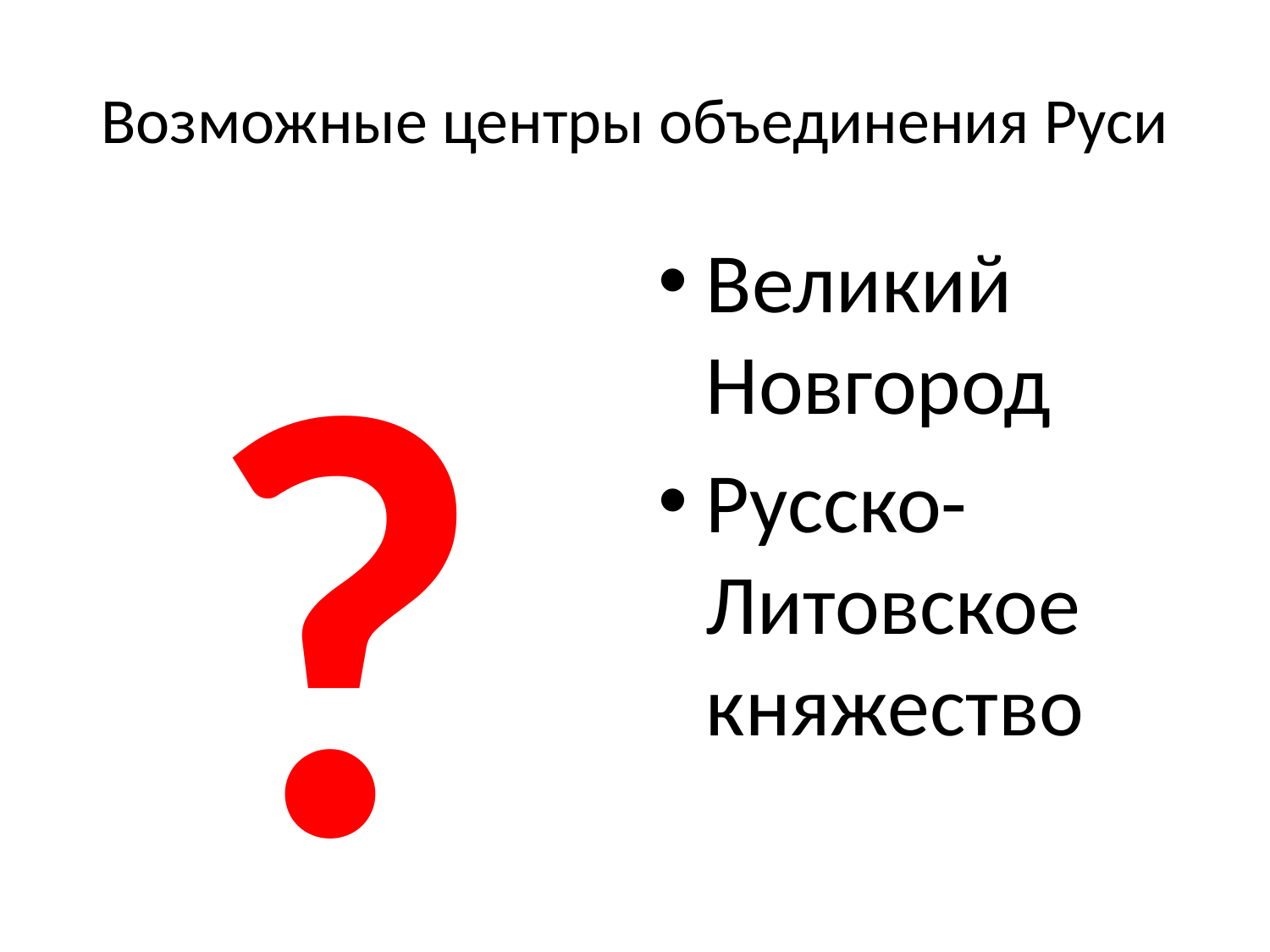

# Возможные центры объединения Руси
?
Великий Новгород
Русско-Литовское княжество